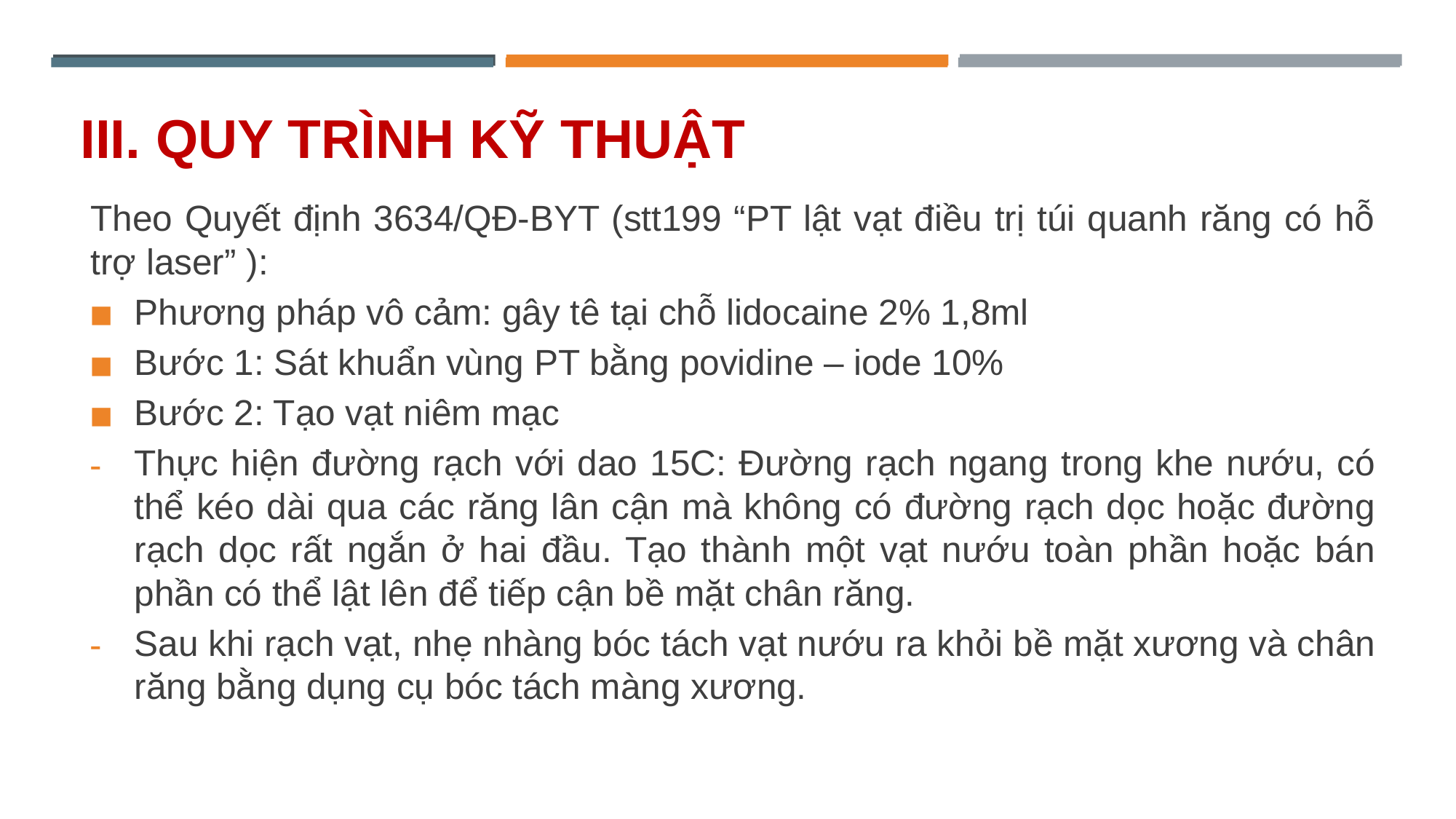

# III. QUY TRÌNH KỸ THUẬT
Theo Quyết định 3634/QĐ-BYT (stt199 “PT lật vạt điều trị túi quanh răng có hỗ trợ laser” ):
Phương pháp vô cảm: gây tê tại chỗ lidocaine 2% 1,8ml
Bước 1: Sát khuẩn vùng PT bằng povidine – iode 10%
Bước 2: Tạo vạt niêm mạc
Thực hiện đường rạch với dao 15C: Đường rạch ngang trong khe nướu, có thể kéo dài qua các răng lân cận mà không có đường rạch dọc hoặc đường rạch dọc rất ngắn ở hai đầu. Tạo thành một vạt nướu toàn phần hoặc bán phần có thể lật lên để tiếp cận bề mặt chân răng.
Sau khi rạch vạt, nhẹ nhàng bóc tách vạt nướu ra khỏi bề mặt xương và chân răng bằng dụng cụ bóc tách màng xương.